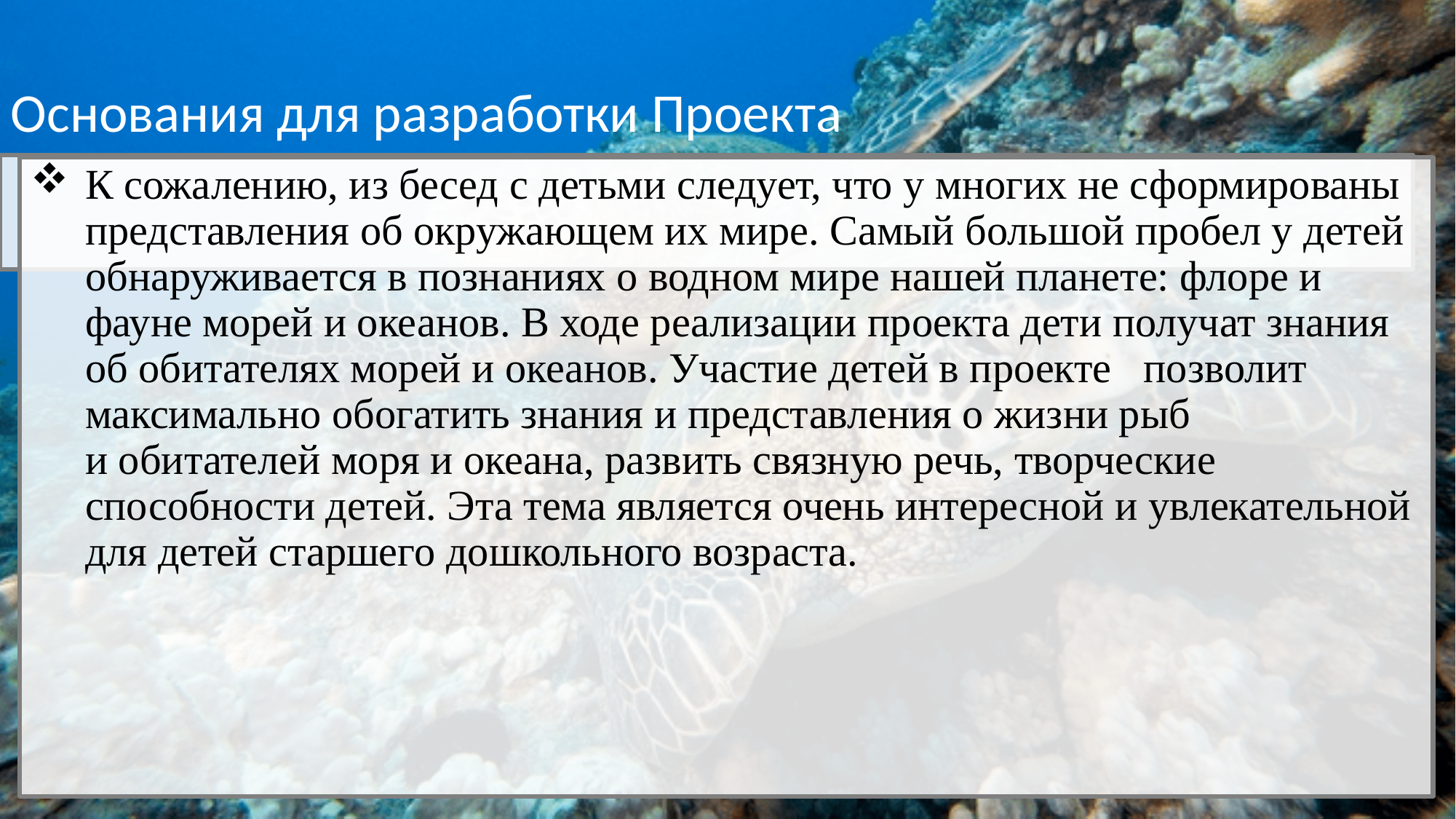

# Основания для разработки Проекта
К сожалению, из бесед с детьми следует, что у многих не сформированы представления об окружающем их мире. Самый большой пробел у детей обнаруживается в познаниях о водном мире нашей планете: флоре и фауне морей и океанов. В ходе реализации проекта дети получат знания об обитателях морей и океанов. Участие детей в проекте   позволит максимально обогатить знания и представления о жизни рыб и обитателей моря и океана, развить связную речь, творческие способности детей. Эта тема является очень интересной и увлекательной для детей старшего дошкольного возраста.